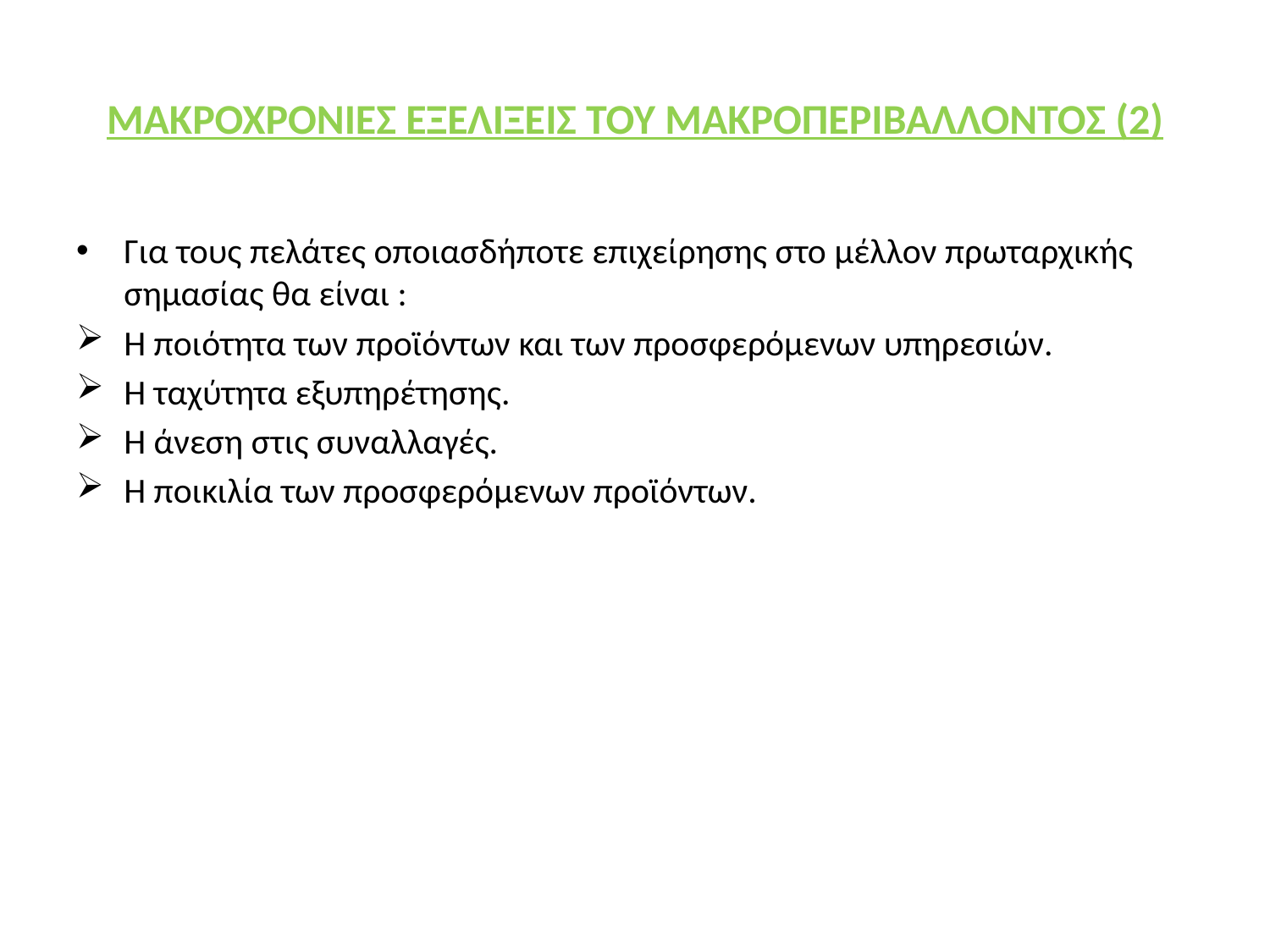

# ΜΑΚΡΟΧΡΟΝΙΕΣ ΕΞΕΛΙΞΕΙΣ ΤΟΥ ΜΑΚΡΟΠΕΡΙΒΑΛΛΟΝΤΟΣ (2)
Για τους πελάτες οποιασδήποτε επιχείρησης στο μέλλον πρωταρχικής σημασίας θα είναι :
Η ποιότητα των προϊόντων και των προσφερόμενων υπηρεσιών.
Η ταχύτητα εξυπηρέτησης.
Η άνεση στις συναλλαγές.
Η ποικιλία των προσφερόμενων προϊόντων.